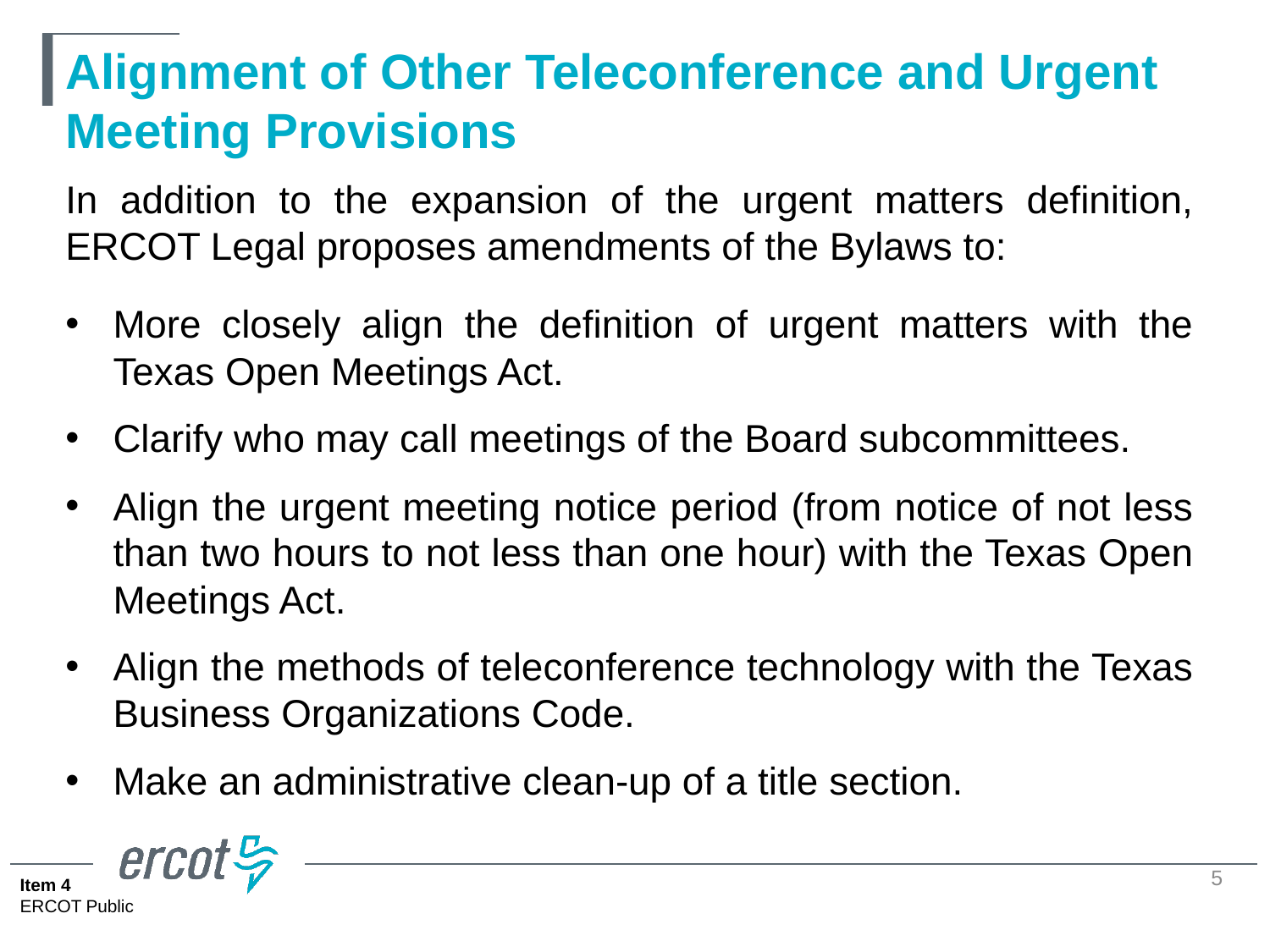

# Alignment of Other Teleconference and Urgent Meeting Provisions
In addition to the expansion of the urgent matters definition, ERCOT Legal proposes amendments of the Bylaws to:
More closely align the definition of urgent matters with the Texas Open Meetings Act.
Clarify who may call meetings of the Board subcommittees.
Align the urgent meeting notice period (from notice of not less than two hours to not less than one hour) with the Texas Open Meetings Act.
Align the methods of teleconference technology with the Texas Business Organizations Code.
Make an administrative clean-up of a title section.
5